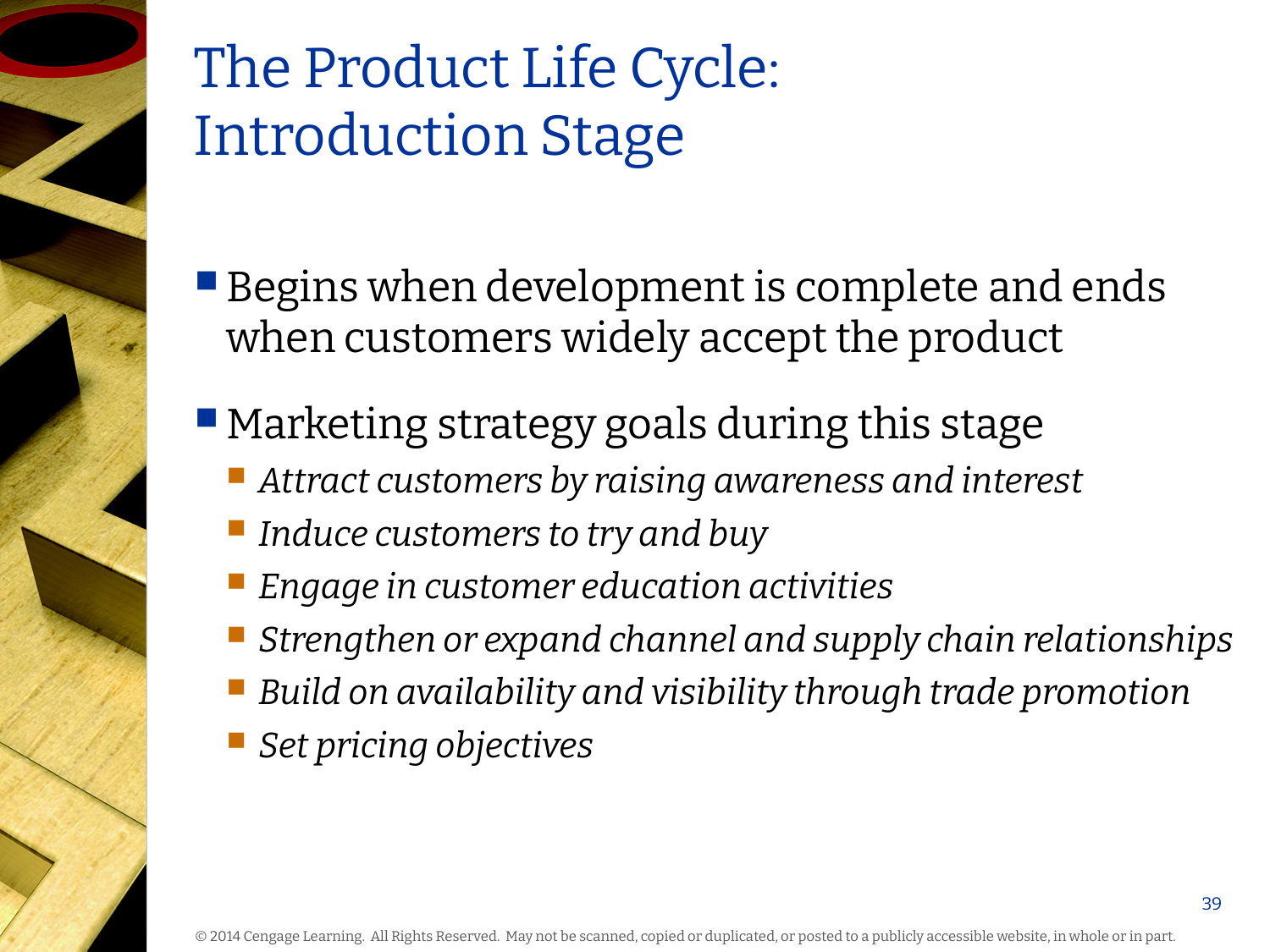

# The Product Life Cycle: Introduction Stage

Begins when development is complete and ends when customers widely accept the product
Marketing strategy goals during this stage
Attract customers by raising awareness and interest
Induce customers to try and buy
Engage in customer education activities
Strengthen or expand channel and supply chain relationships
Build on availability and visibility through trade promotion
Set pricing objectives
39